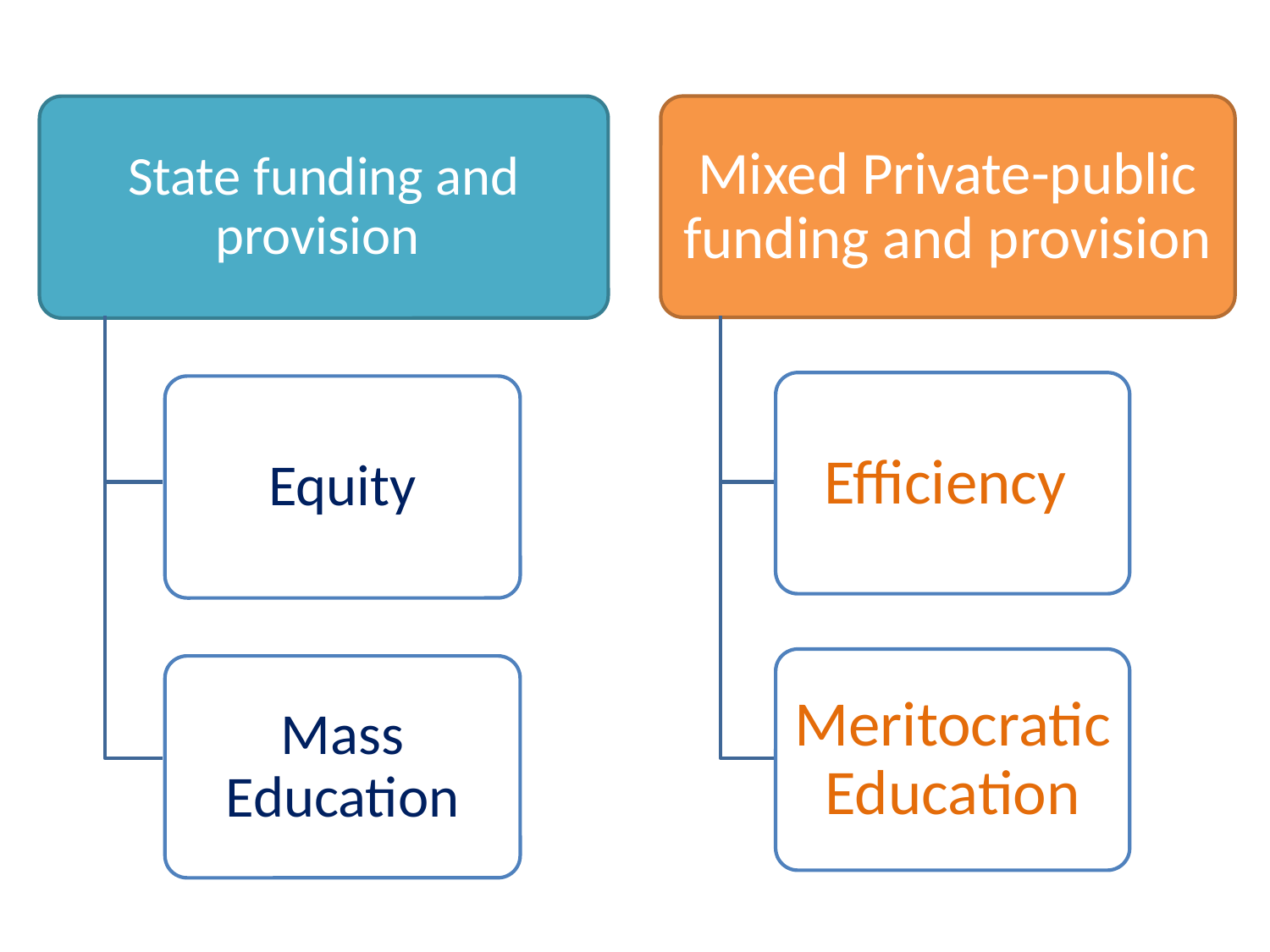

State funding and provision

Mixed Private-public funding and provision

Efficiency

Equity

Meritocratic Education

Mass Education